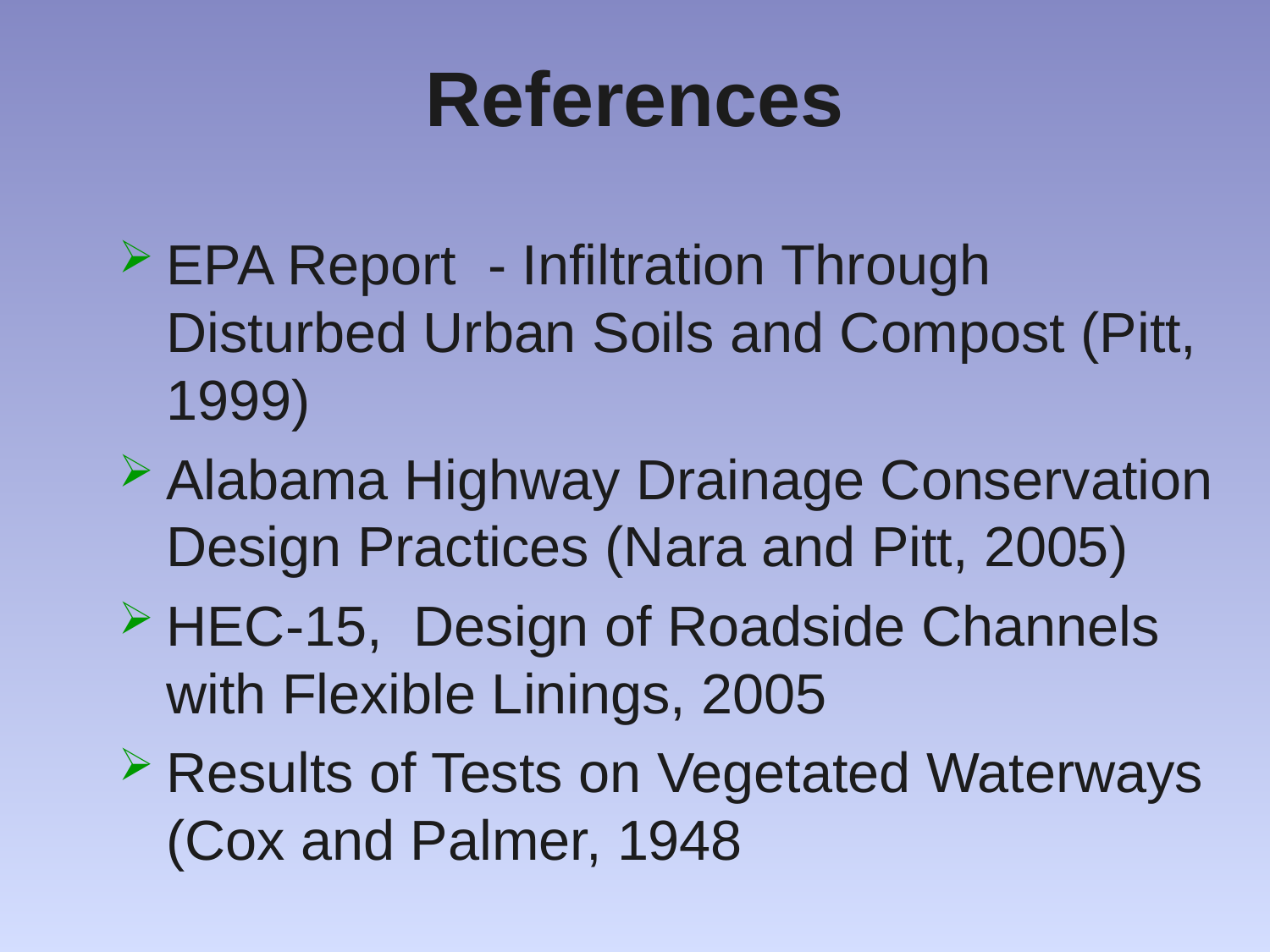

# References
EPA Report  - Infiltration Through Disturbed Urban Soils and Compost (Pitt, 1999)
Alabama Highway Drainage Conservation Design Practices (Nara and Pitt, 2005)
HEC-15,  Design of Roadside Channels with Flexible Linings, 2005
Results of Tests on Vegetated Waterways (Cox and Palmer, 1948